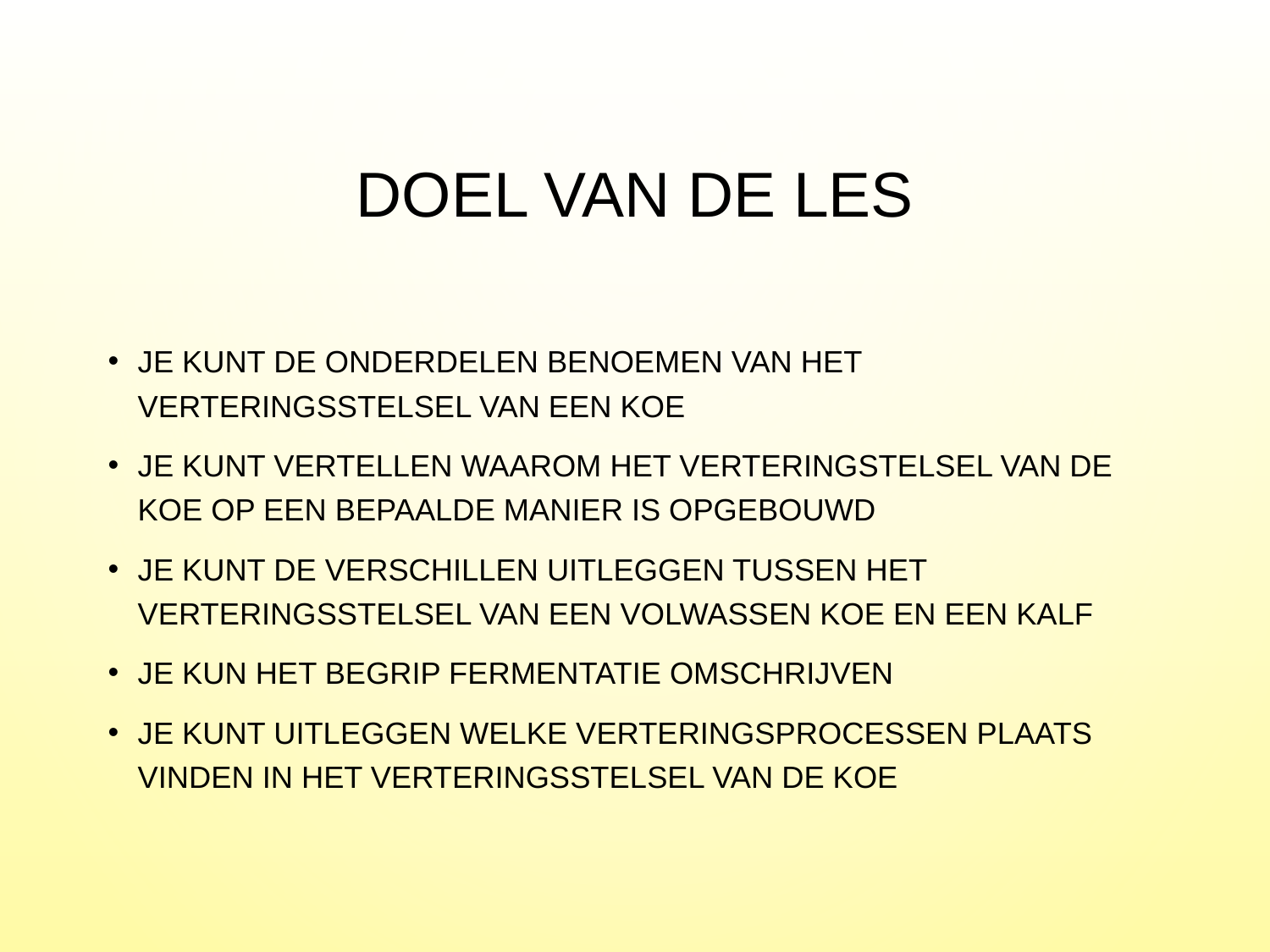

# Doel van de les
Je kunt de onderdelen benoemen van het verteringsstelsel van een koe
Je kunt vertellen waarom het verteringstelsel van de koe op een bepaalde manier is opgebouwd
Je kunt de verschillen uitleggen tussen het verteringsstelsel van een volwassen koe en een kalf
Je kun het begrip fermentatie omschrijven
Je kunt uitleggen welke verteringsprocessen plaats vinden in het verteringsstelsel van de koe